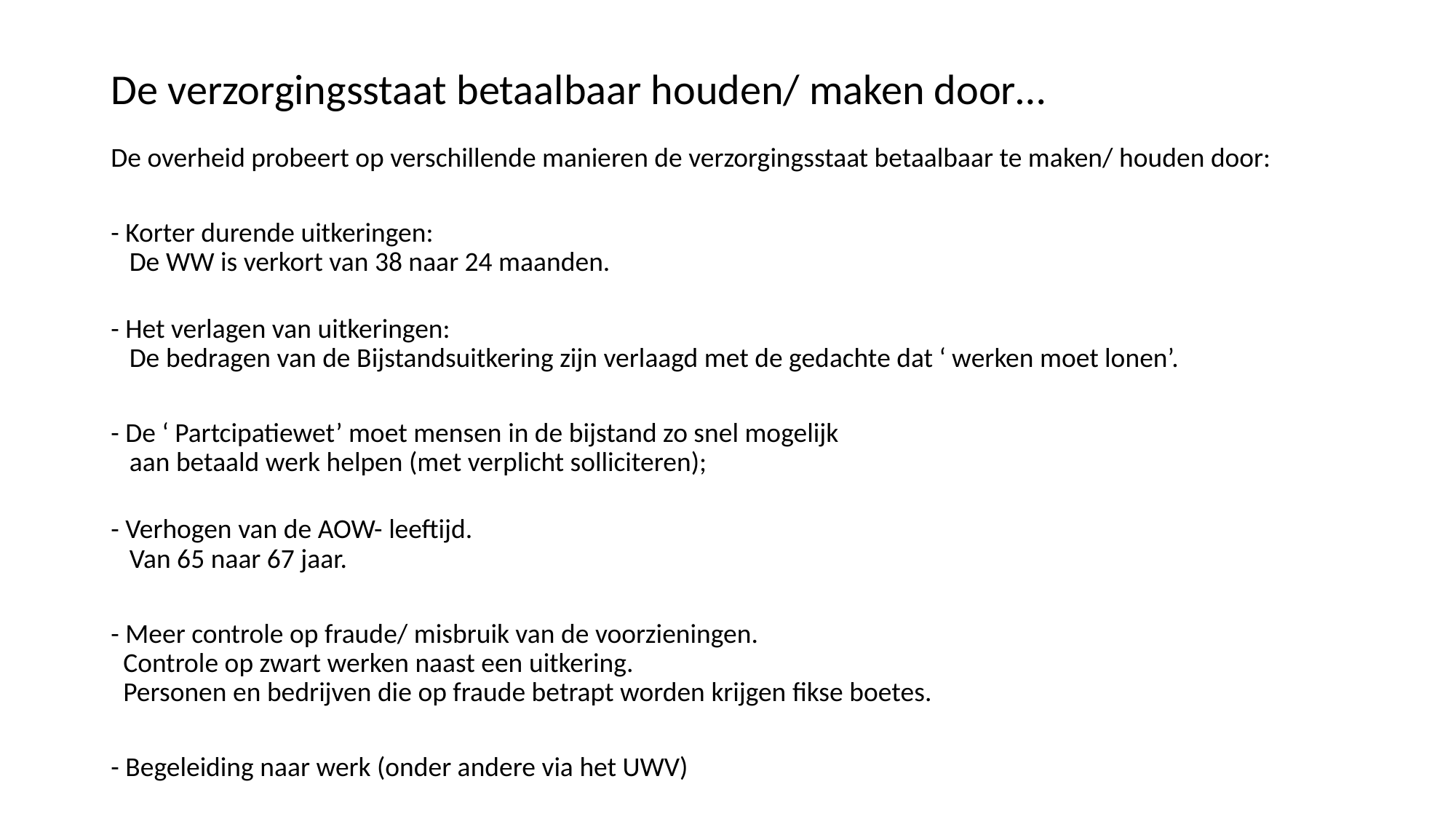

# De verzorgingsstaat betaalbaar houden/ maken door…
De overheid probeert op verschillende manieren de verzorgingsstaat betaalbaar te maken/ houden door:

- Korter durende uitkeringen:
   De WW is verkort van 38 naar 24 maanden.
- Het verlagen van uitkeringen:
   De bedragen van de Bijstandsuitkering zijn verlaagd met de gedachte dat ‘ werken moet lonen’.

- De ‘ Partcipatiewet’ moet mensen in de bijstand zo snel mogelijk
   aan betaald werk helpen (met verplicht solliciteren);
- Verhogen van de AOW- leeftijd.
   Van 65 naar 67 jaar.

- Meer controle op fraude/ misbruik van de voorzieningen.
  Controle op zwart werken naast een uitkering.
  Personen en bedrijven die op fraude betrapt worden krijgen fikse boetes.

- Begeleiding naar werk (onder andere via het UWV)